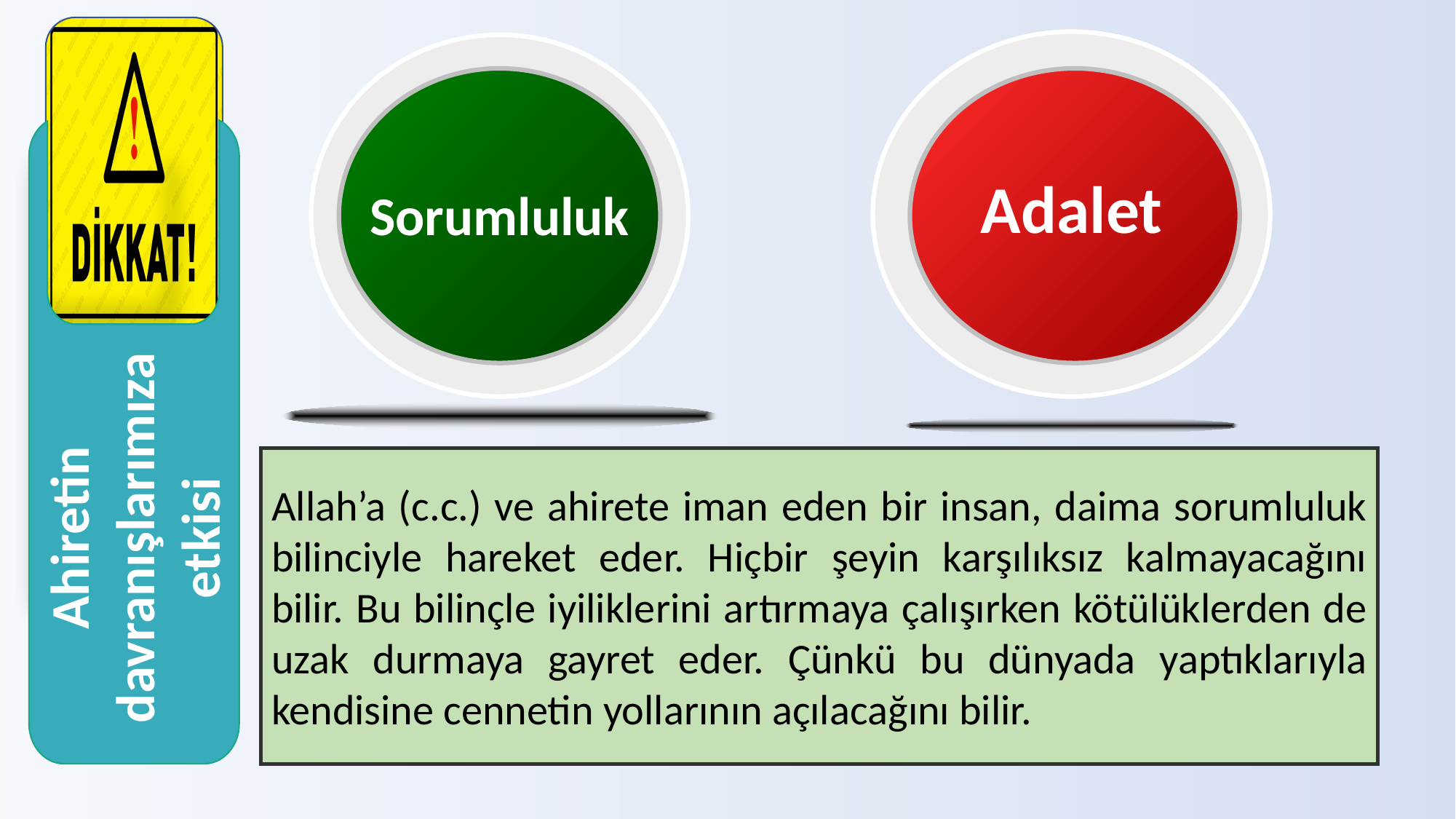

Adalet
Sorumluluk

 Ahiretin
davranışlarımıza etkisi
Allah’a (c.c.) ve ahirete iman eden bir insan, daima sorumluluk bilinciyle hareket eder. Hiçbir şeyin karşılıksız kalmayacağını bilir. Bu bilinçle iyiliklerini artırmaya çalışırken kötülüklerden de uzak durmaya gayret eder. Çünkü bu dünyada yaptıklarıyla kendisine cennetin yollarının açılacağını bilir.